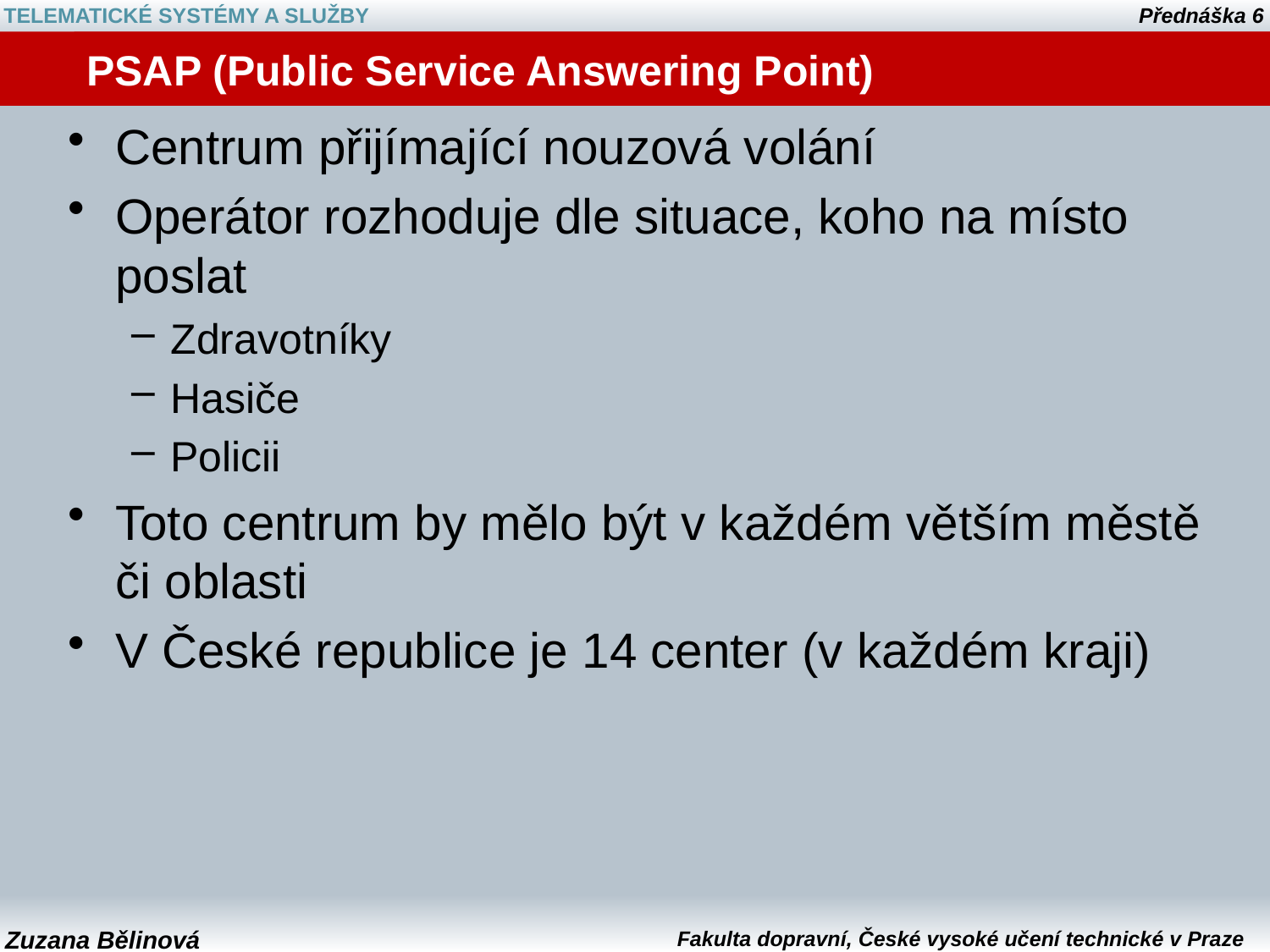

# PSAP (Public Service Answering Point)
Centrum přijímající nouzová volání
Operátor rozhoduje dle situace, koho na místo poslat
Zdravotníky
Hasiče
Policii
Toto centrum by mělo být v každém větším městě či oblasti
V České republice je 14 center (v každém kraji)